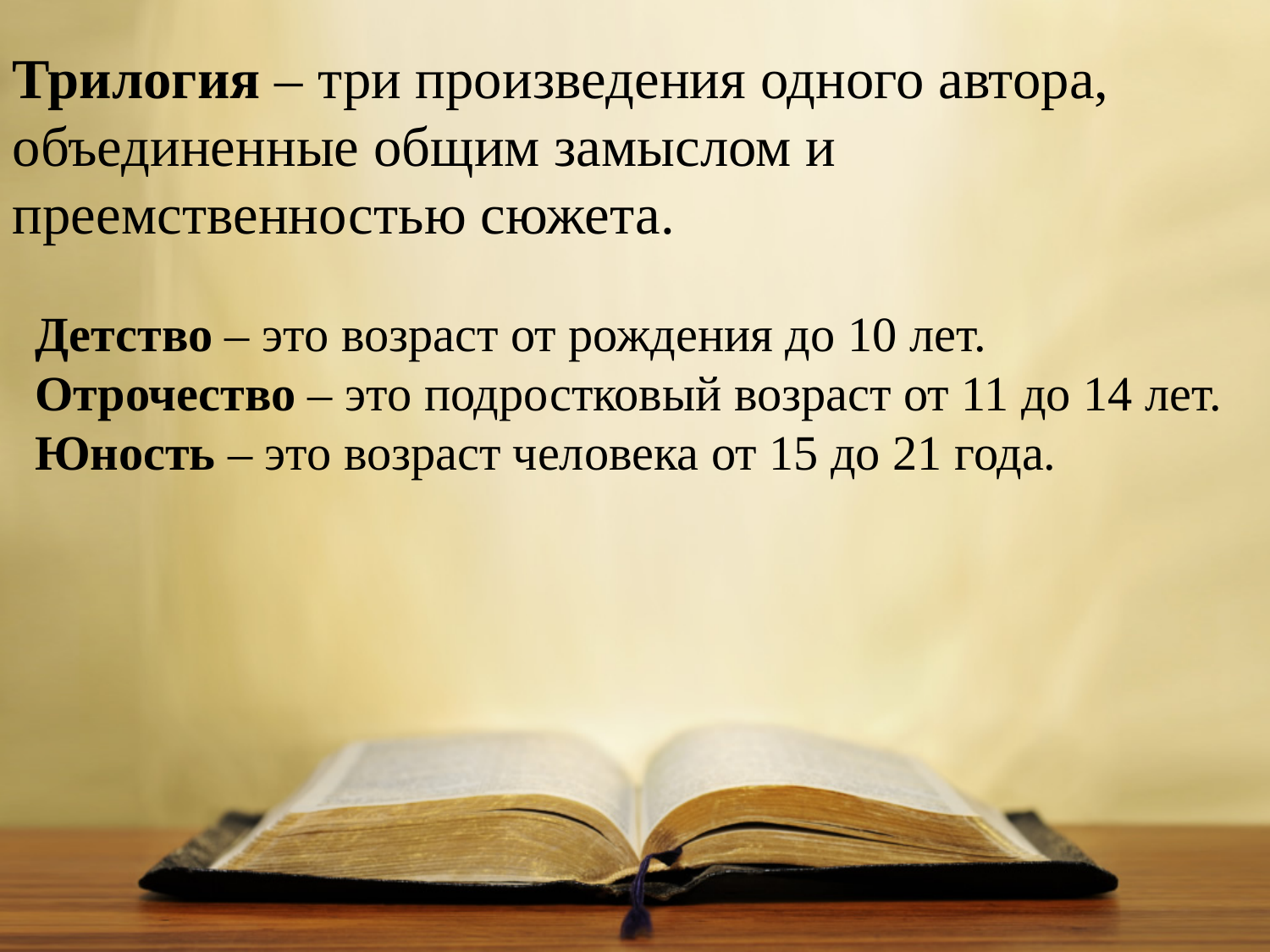

Трилогия – три произведения одного автора, объединенные общим замыслом и преемственностью сюжета.
Детство – это возраст от рождения до 10 лет.
Отрочество – это подростковый возраст от 11 до 14 лет.
Юность – это возраст человека от 15 до 21 года.